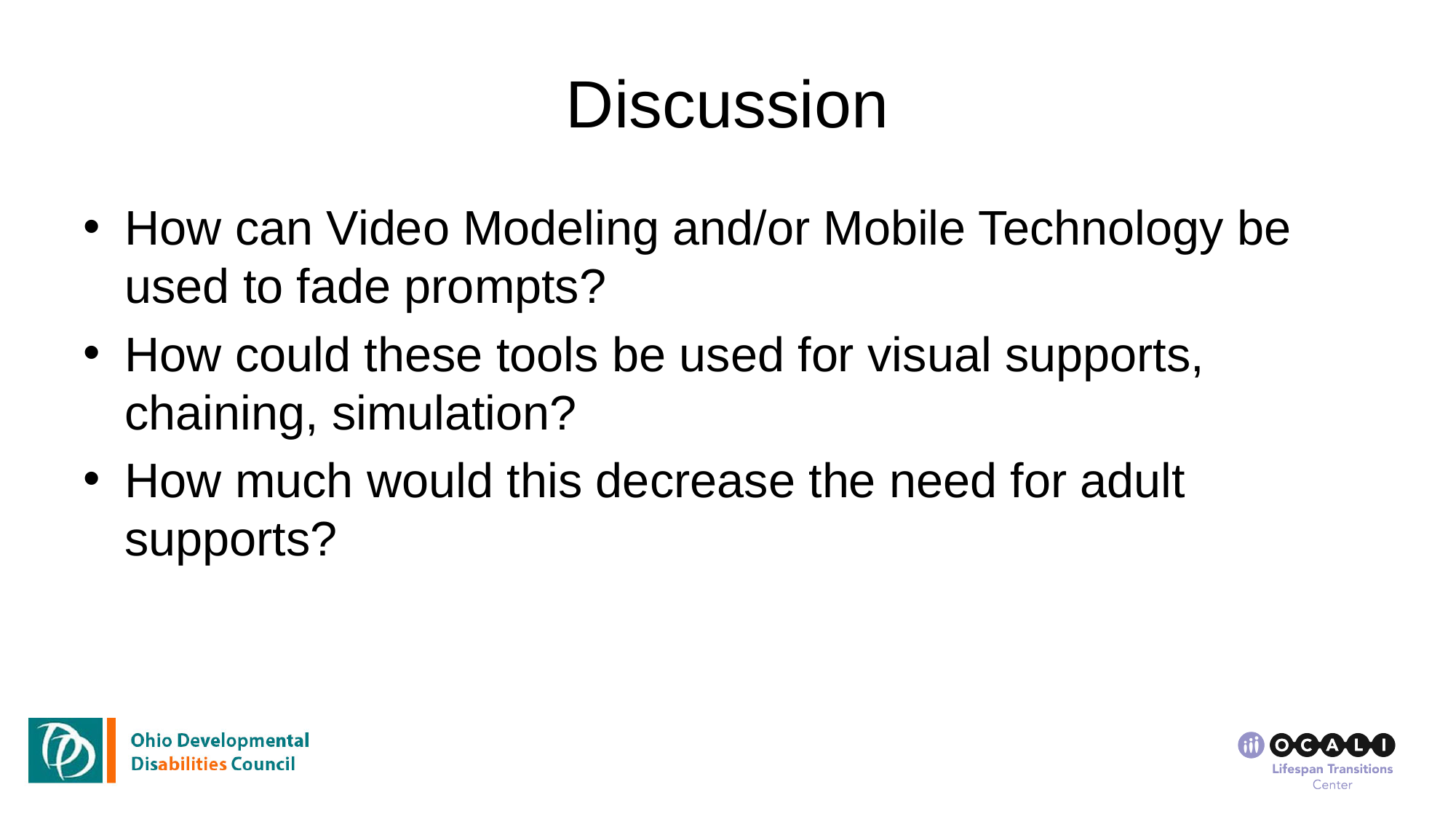

# Discussion
How can Video Modeling and/or Mobile Technology be used to fade prompts?
How could these tools be used for visual supports, chaining, simulation?
How much would this decrease the need for adult supports?